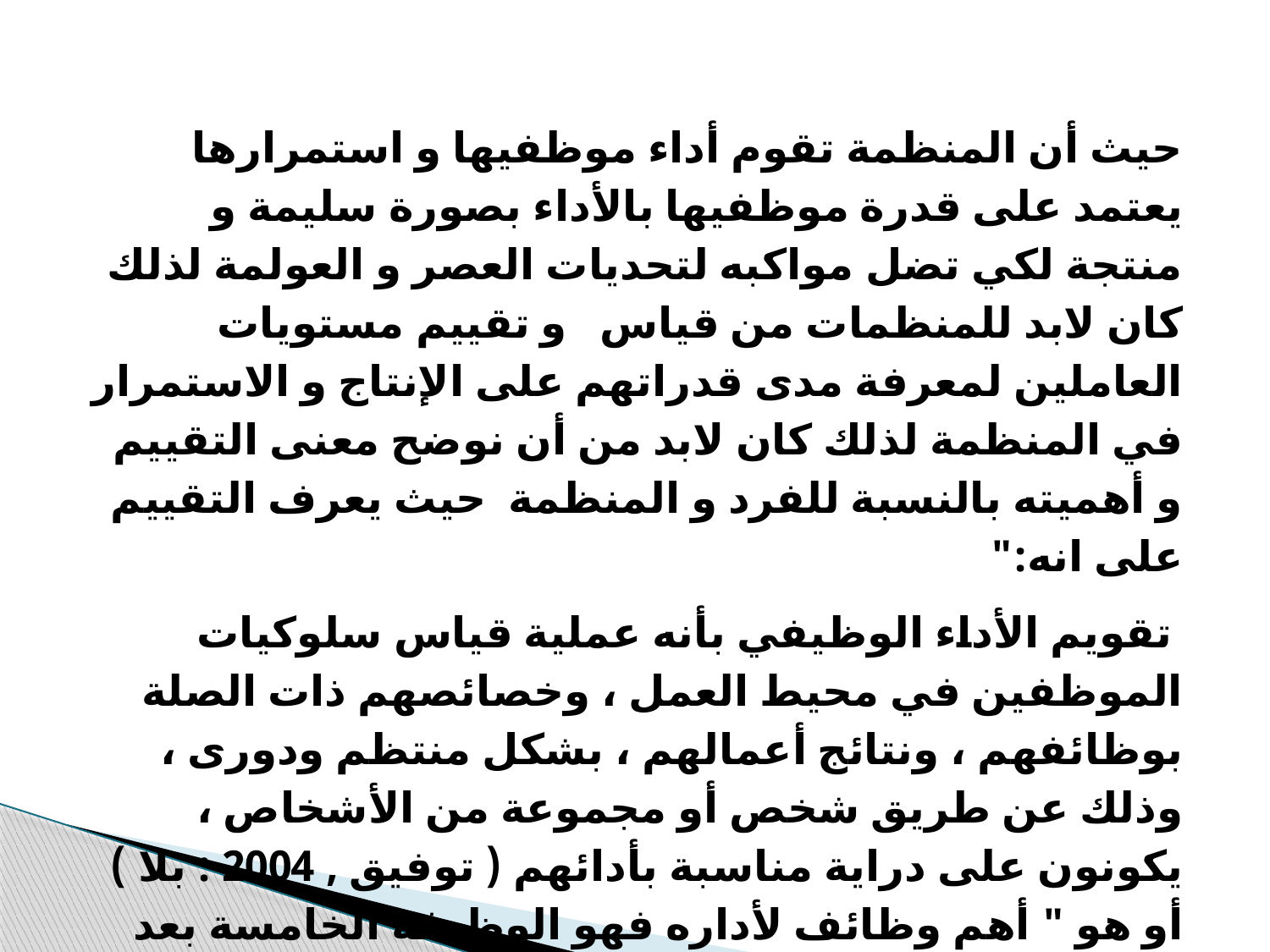

حيث أن المنظمة تقوم أداء موظفيها و استمرارها يعتمد على قدرة موظفيها بالأداء بصورة سليمة و منتجة لكي تضل مواكبه لتحديات العصر و العولمة لذلك كان لابد للمنظمات من قياس   و تقييم مستويات العاملين لمعرفة مدى قدراتهم على الإنتاج و الاستمرار في المنظمة لذلك كان لابد من أن نوضح معنى التقييم و أهميته بالنسبة للفرد و المنظمة  حيث يعرف التقييم على انه:"
 تقويم الأداء الوظيفي بأنه عملية قياس سلوكيات الموظفين في محيط العمل ، وخصائصهم ذات الصلة بوظائفهم ، ونتائج أعمالهم ، بشكل منتظم ودورى ، وذلك عن طريق شخص أو مجموعة من الأشخاص ، يكونون على دراية مناسبة بأدائهم ( توفيق , 2004 : بلا )  أو هو " أهم وظائف لأداره فهو الوظيفة الخامسة بعد الرقابة ولاأيهمة القصوى في رفع شأن المنظمات وتقوية وتدعيم موقف الإدارة في مواجهة الملاك لذا تعتم به الإدارة لتعيد صياغة أهدافها وسياساتها وتخطط له التخطيط الأمثل